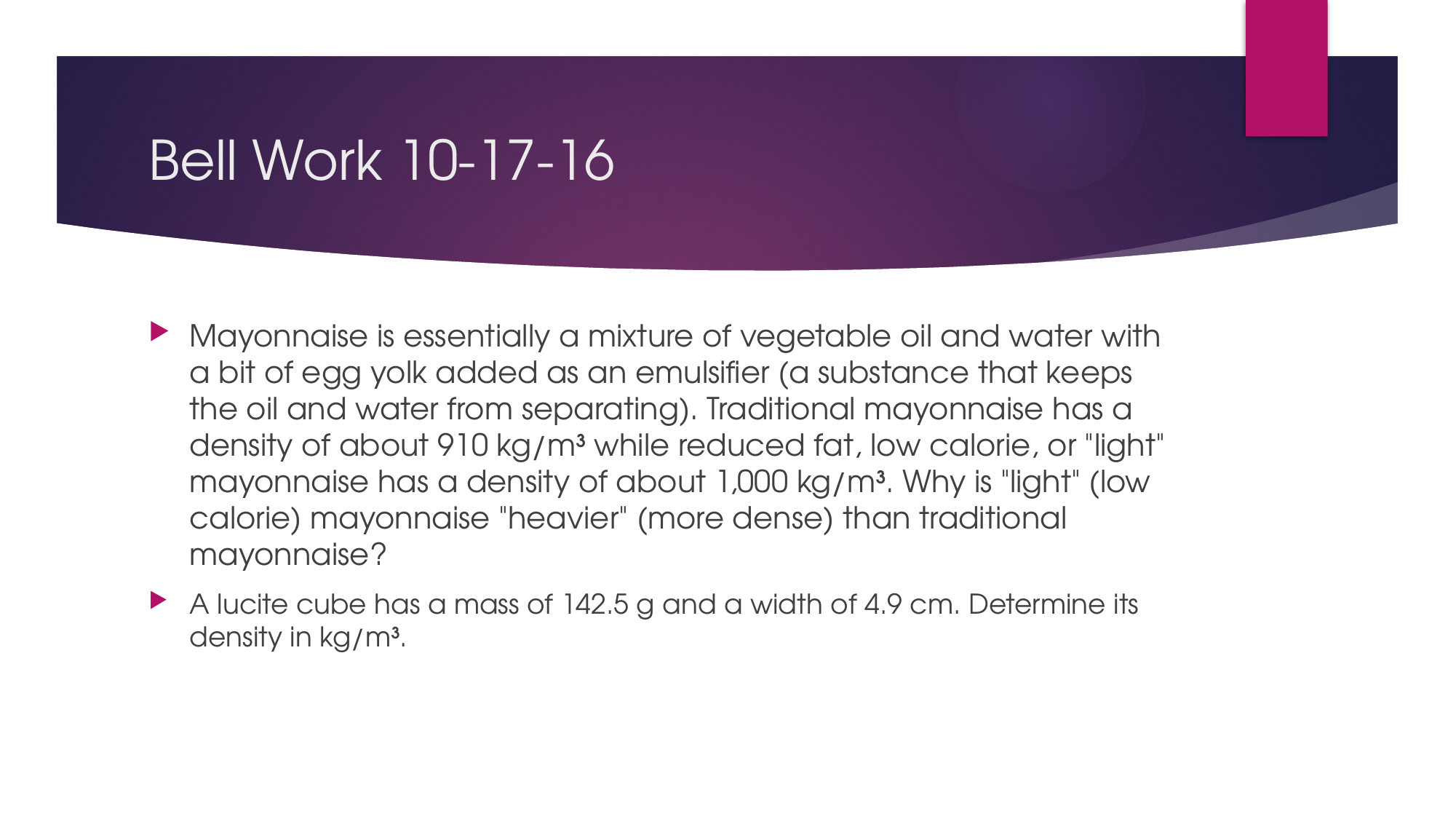

# Bell Work 10-17-16
Mayonnaise is essentially a mixture of vegetable oil and water with a bit of egg yolk added as an emulsifier (a substance that keeps the oil and water from separating). Traditional mayonnaise has a density of about 910 kg/m3 while reduced fat, low calorie, or "light" mayonnaise has a density of about 1,000 kg/m3. Why is "light" (low calorie) mayonnaise "heavier" (more dense) than traditional mayonnaise?
A lucite cube has a mass of 142.5 g and a width of 4.9 cm. Determine its density in kg/m3.